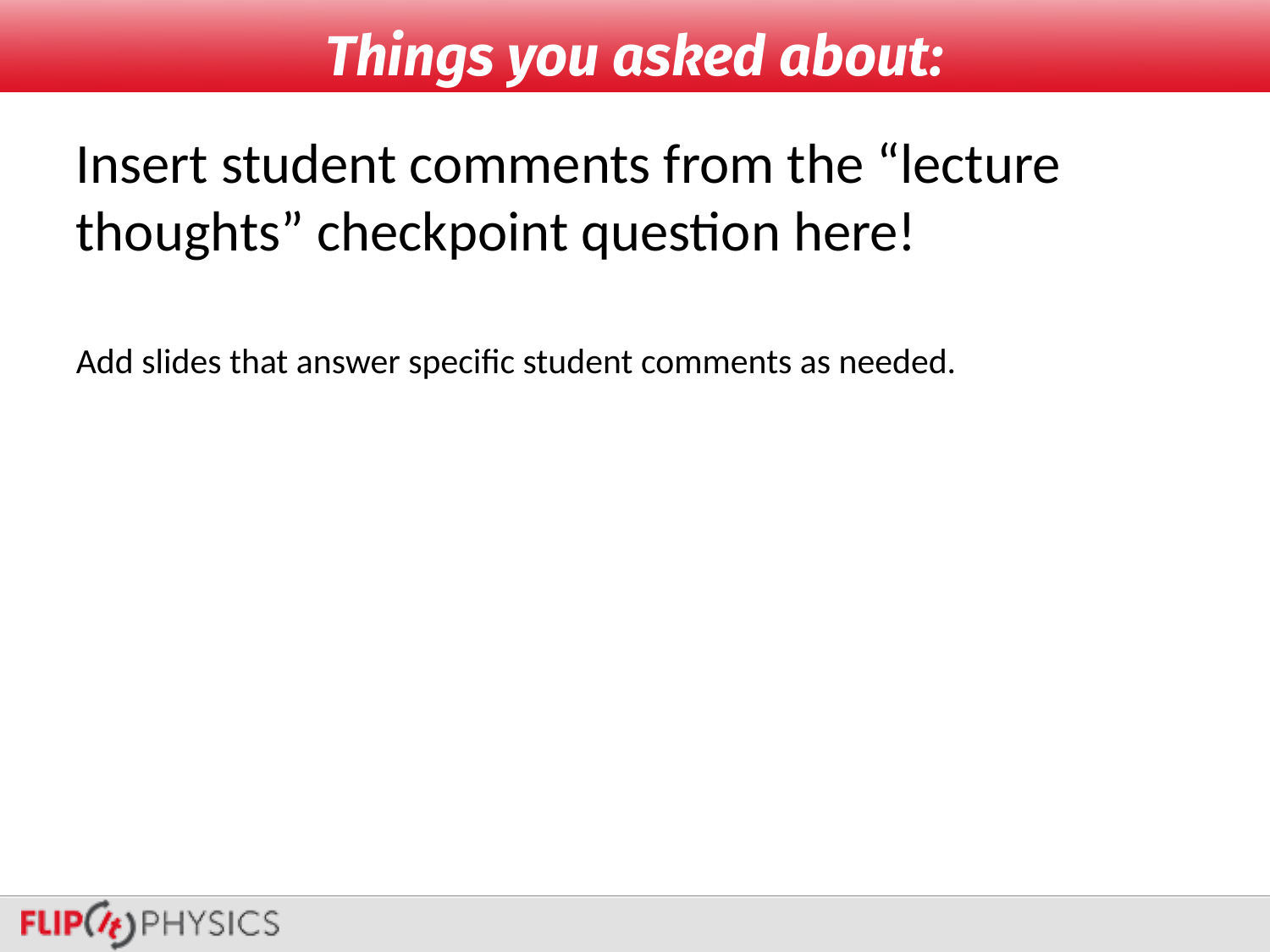

# Things you asked about:
Insert student comments from the “lecture thoughts” checkpoint question here!

Add slides that answer specific student comments as needed.